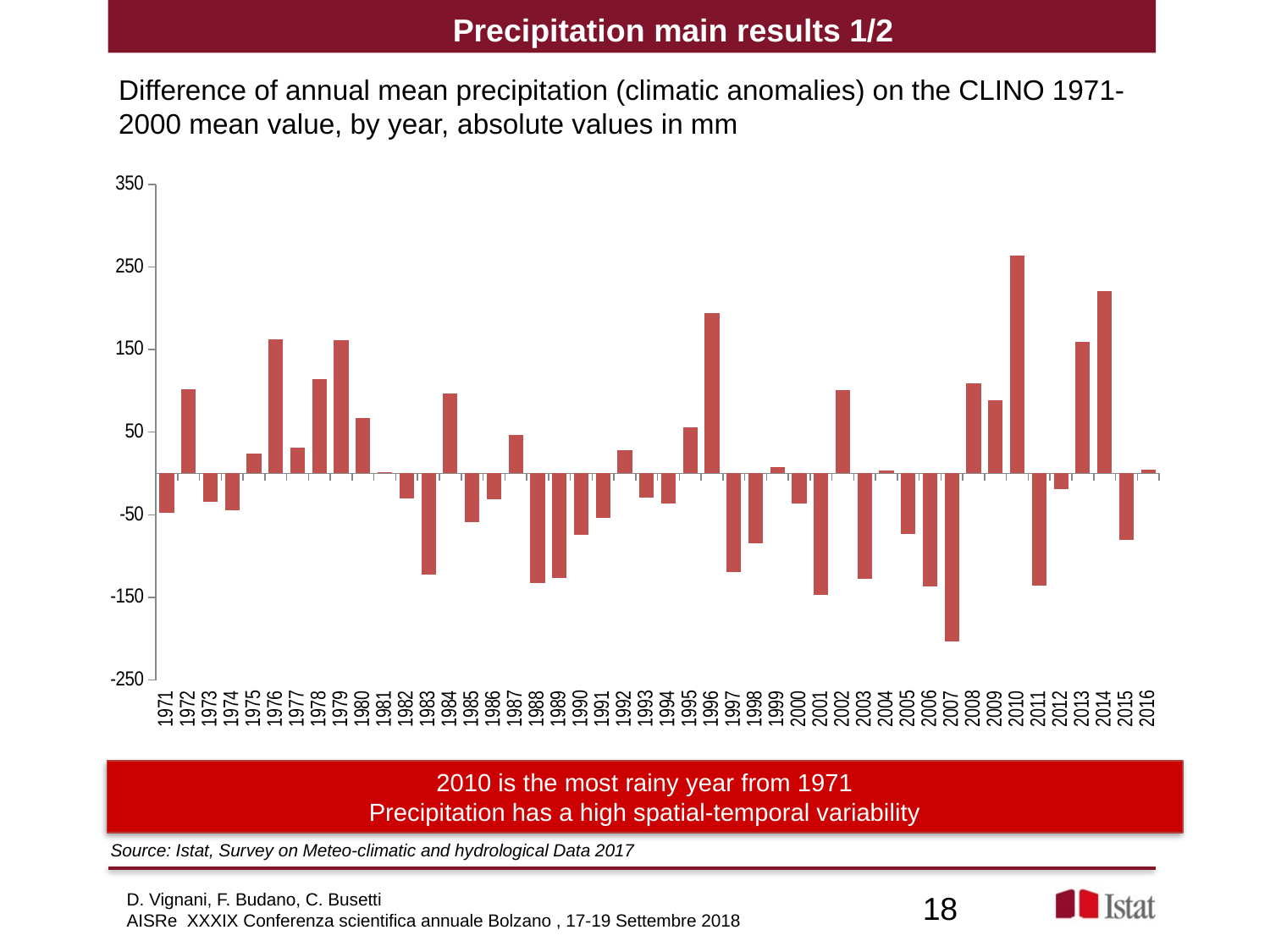

Precipitation main results 1/2

#
Difference of annual mean precipitation (climatic anomalies) on the CLINO 1971-2000 mean value, by year, absolute values in mm

### Chart

| Category | ANOMALIE DELLA PRECIPITAZIONE TOTALE MEDIA |
|---|---|
| 1971 | -48.0 |
| 1972 | 102.3 |
| 1973 | -34.6 |
| 1974 | -44.3 |
| 1975 | 24.3 |
| 1976 | 162.0 |
| 1977 | 31.2 |
| 1978 | 114.6 |
| 1979 | 161.6 |
| 1980 | 66.6 |
| 1981 | 1.8 |
| 1982 | -30.7 |
| 1983 | -122.2 |
| 1984 | 97.1 |
| 1985 | -59.0 |
| 1986 | -31.5 |
| 1987 | 46.7 |
| 1988 | -132.5 |
| 1989 | -126.4 |
| 1990 | -74.7 |
| 1991 | -53.6 |
| 1992 | 28.0 |
| 1993 | -29.3 |
| 1994 | -36.5 |
| 1995 | 55.8 |
| 1996 | 193.7 |
| 1997 | -119.4 |
| 1998 | -84.6 |
| 1999 | 8.1 |
| 2000 | -36.4 |
| 2001 | -147.0 |
| 2002 | 100.5 |
| 2003 | -127.5 |
| 2004 | 3.7 |
| 2005 | -72.9 |
| 2006 | -136.5 |
| 2007 | -203.5 |
| 2008 | 108.7 |
| 2009 | 88.9 |
| 2010 | 263.8 |
| 2011 | -135.9 |
| 2012 | -19.4 |
| 2013 | 159.5 |
| 2014 | 220.9 |
| 2015 | -79.9 |
| 2016 | 4.9 |
2010 is the most rainy year from 1971
Precipitation has a high spatial-temporal variability
Source: Istat, Survey on Meteo-climatic and hydrological Data 2017
D. Vignani, F. Budano, C. Busetti
AISRe  XXXIX Conferenza scientifica annuale Bolzano , 17-19 Settembre 2018
18